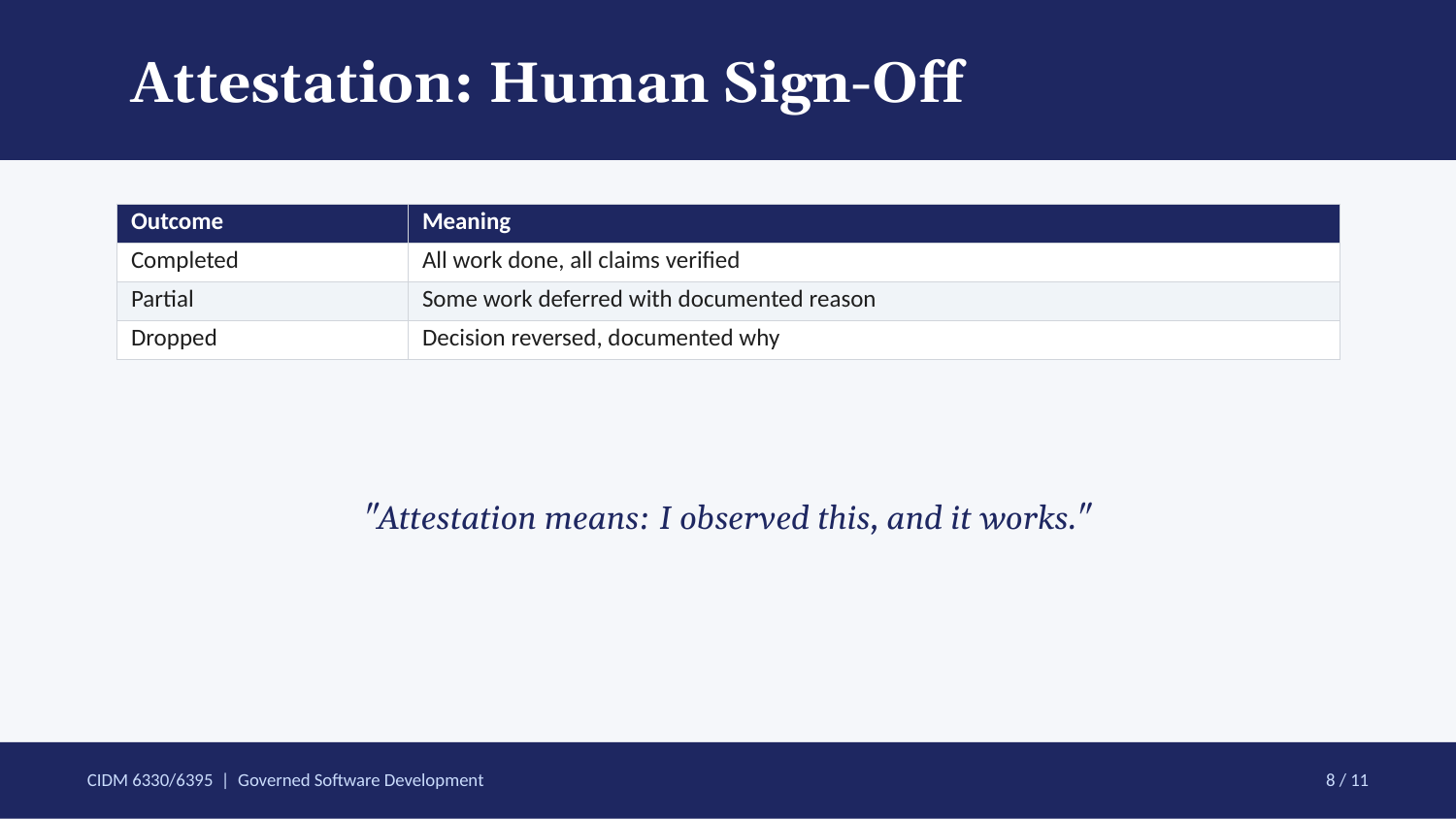

Attestation: Human Sign-Off
| Outcome | Meaning |
| --- | --- |
| Completed | All work done, all claims verified |
| Partial | Some work deferred with documented reason |
| Dropped | Decision reversed, documented why |
"Attestation means: I observed this, and it works."

CIDM 6330/6395  |  Governed Software Development
8 / 11